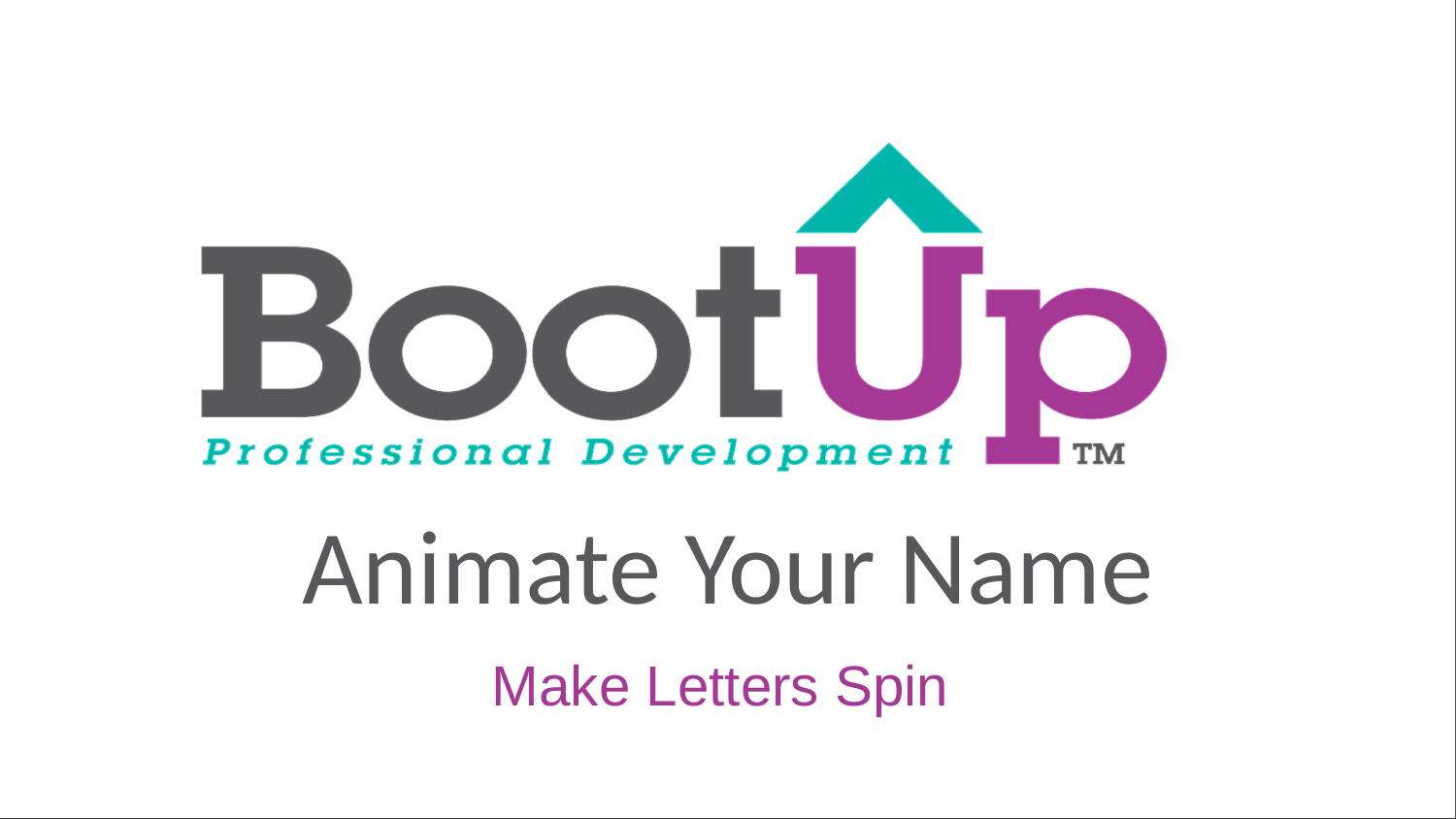

# Animate Your Name
Make Letters Spin